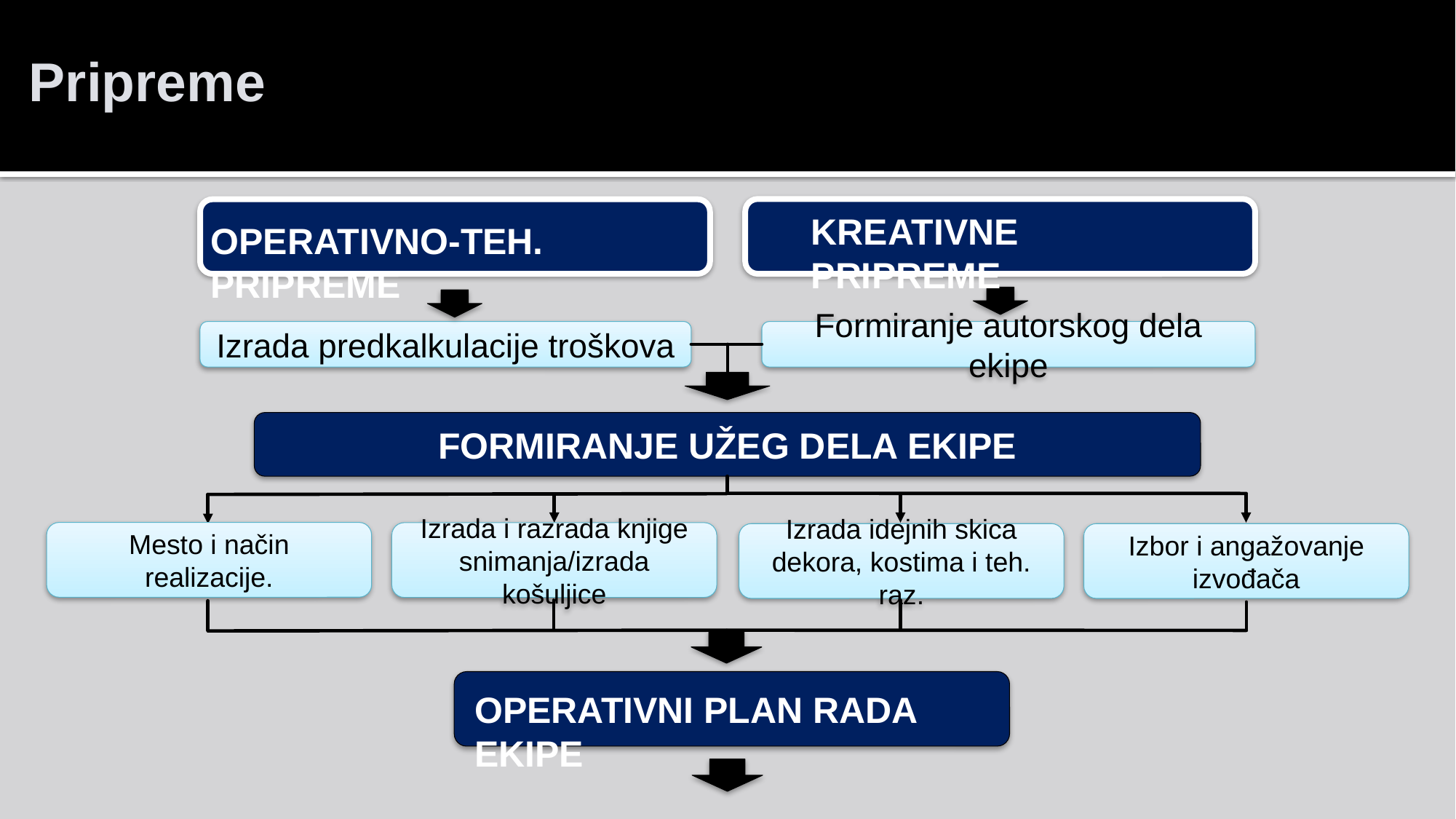

# Pripreme

KREATIVNE PRIPREME
OPERATIVNO-TEH. PRIPREME

Izrada predkalkulacije troškova
Formiranje autorskog dela ekipe

FORMIRANJE UŽEG DELA EKIPE
Mesto i način realizacije.
Izrada i razrada knjige snimanja/izrada košuljice
Izrada idejnih skica dekora, kostima i teh. raz.
Izbor i angažovanje izvođača

OPERATIVNI PLAN RADA EKIPE